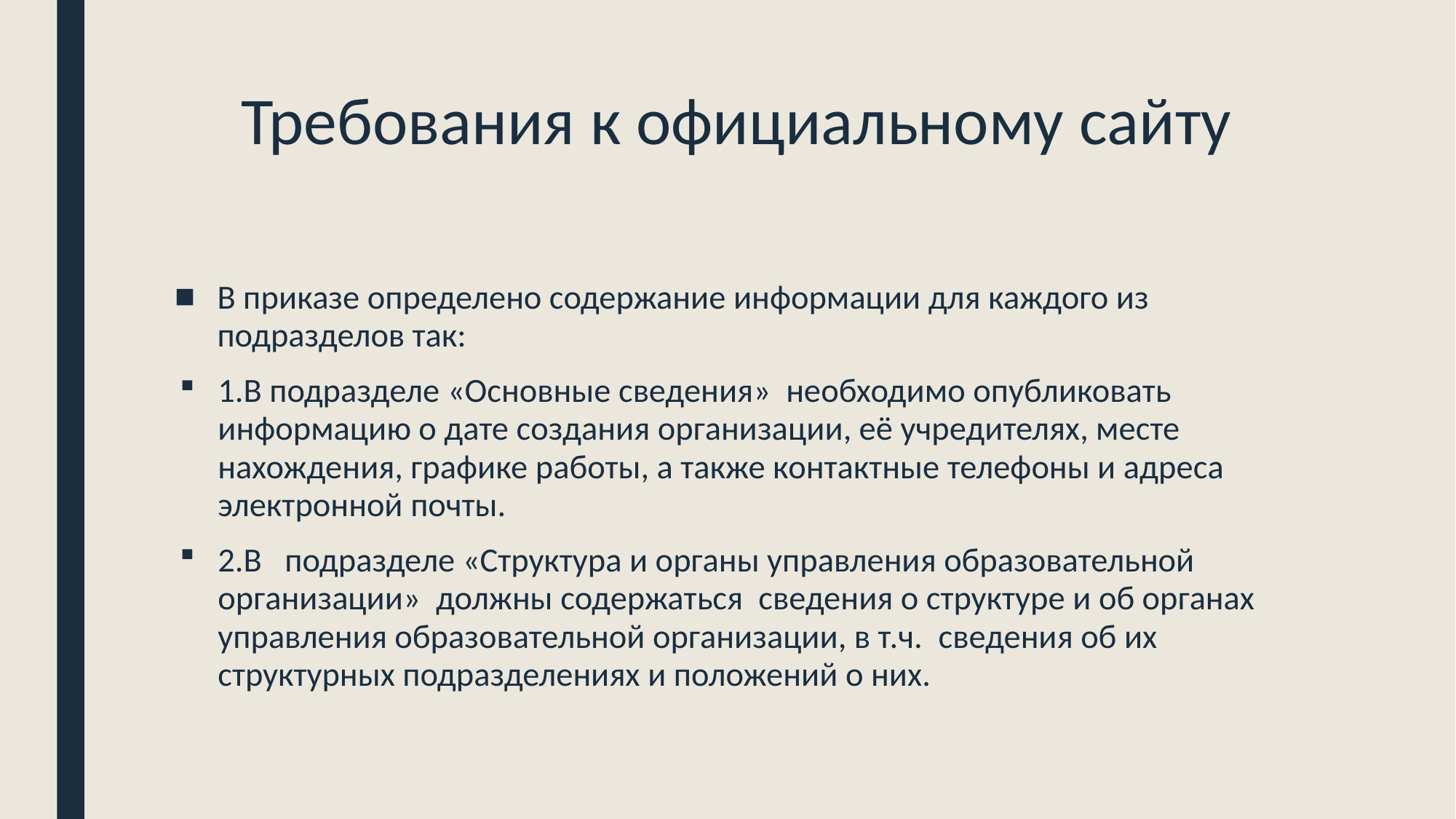

# Требования к официальному сайту
В приказе определено содержание информации для каждого из подразделов так:
1.В подразделе «Основные сведения»  необходимо опубликовать информацию о дате создания организации, её учредителях, месте нахождения, графике работы, а также контактные телефоны и адреса электронной почты.
2.В   подразделе «Структура и органы управления образовательной организации»  должны содержаться  сведения о структуре и об органах управления образовательной организации, в т.ч.  сведения об их  структурных подразделениях и положений о них.